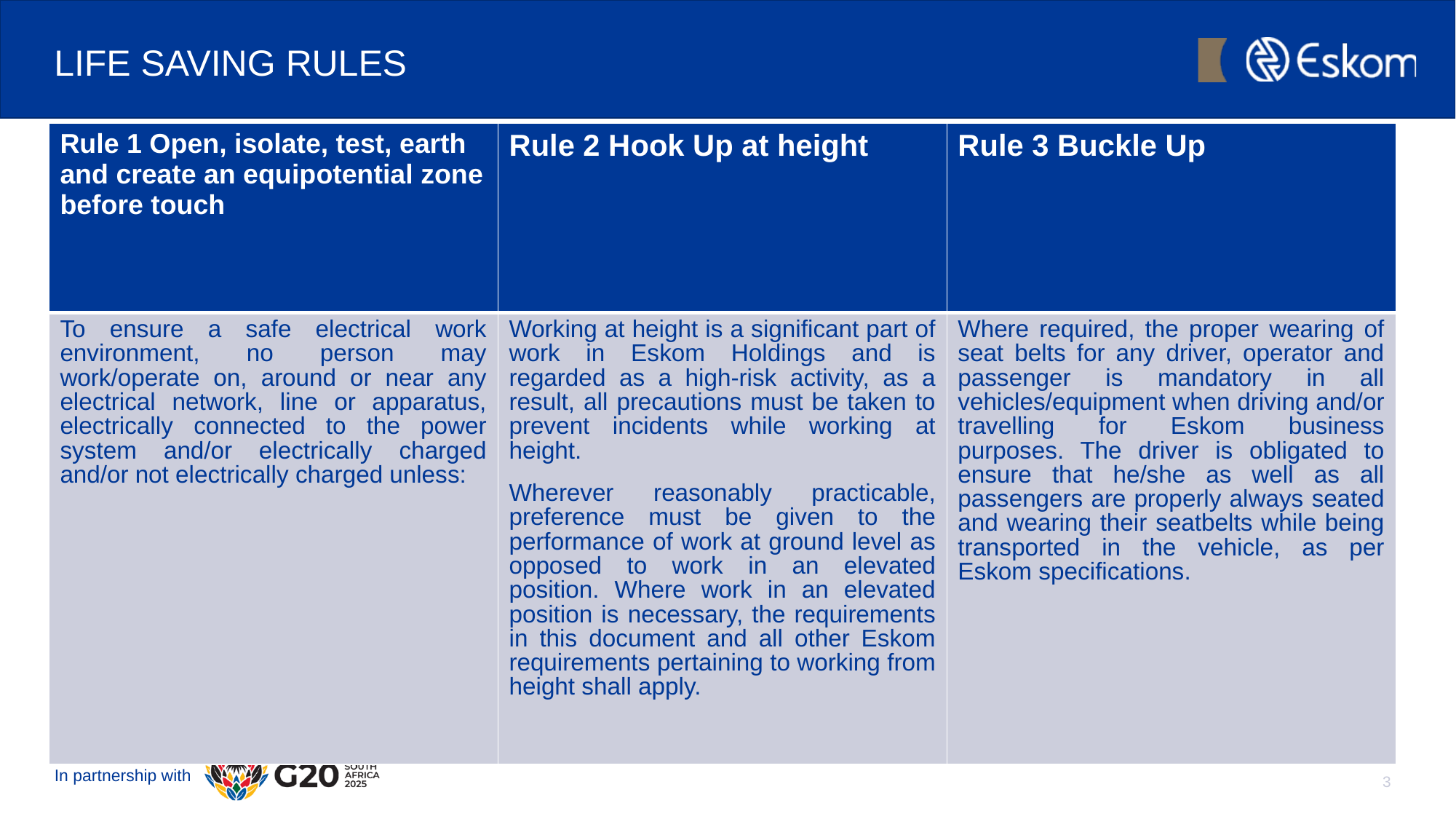

# LIFE SAVING RULES
| Rule 1 Open, isolate, test, earth and create an equipotential zone before touch | Rule 2 Hook Up at height | Rule 3 Buckle Up |
| --- | --- | --- |
| To ensure a safe electrical work environment, no person may work/operate on, around or near any electrical network, line or apparatus, electrically connected to the power system and/or electrically charged and/or not electrically charged unless: | Working at height is a significant part of work in Eskom Holdings and is regarded as a high-risk activity, as a result, all precautions must be taken to prevent incidents while working at height. Wherever reasonably practicable, preference must be given to the performance of work at ground level as opposed to work in an elevated position. Where work in an elevated position is necessary, the requirements in this document and all other Eskom requirements pertaining to working from height shall apply. | Where required, the proper wearing of seat belts for any driver, operator and passenger is mandatory in all vehicles/equipment when driving and/or travelling for Eskom business purposes. The driver is obligated to ensure that he/she as well as all passengers are properly always seated and wearing their seatbelts while being transported in the vehicle, as per Eskom specifications. |

3